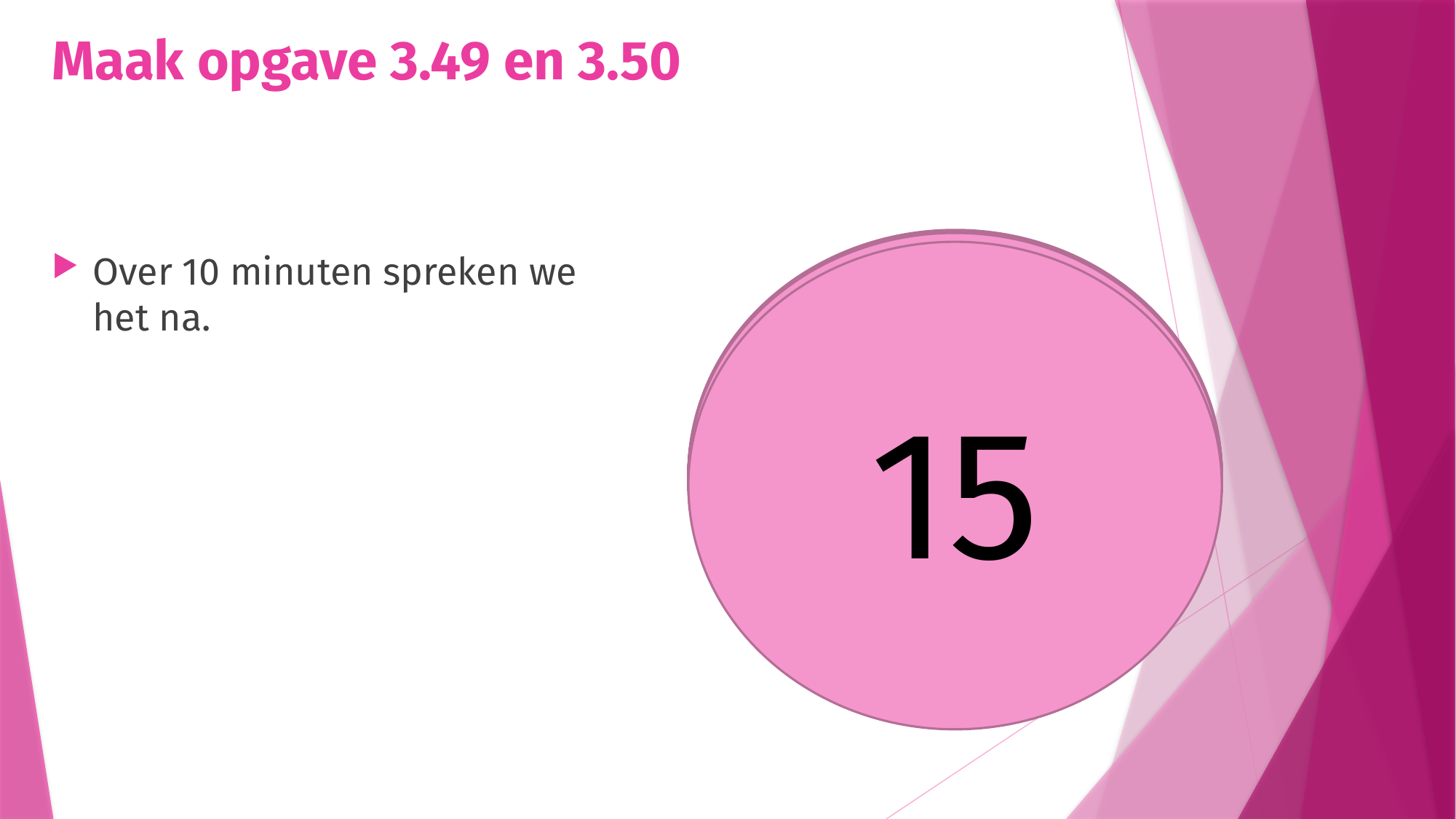

# Maak opgave 3.49 en 3.50
10
11
9
8
14
5
6
7
4
3
1
2
13
12
Over 10 minuten spreken we het na.
15